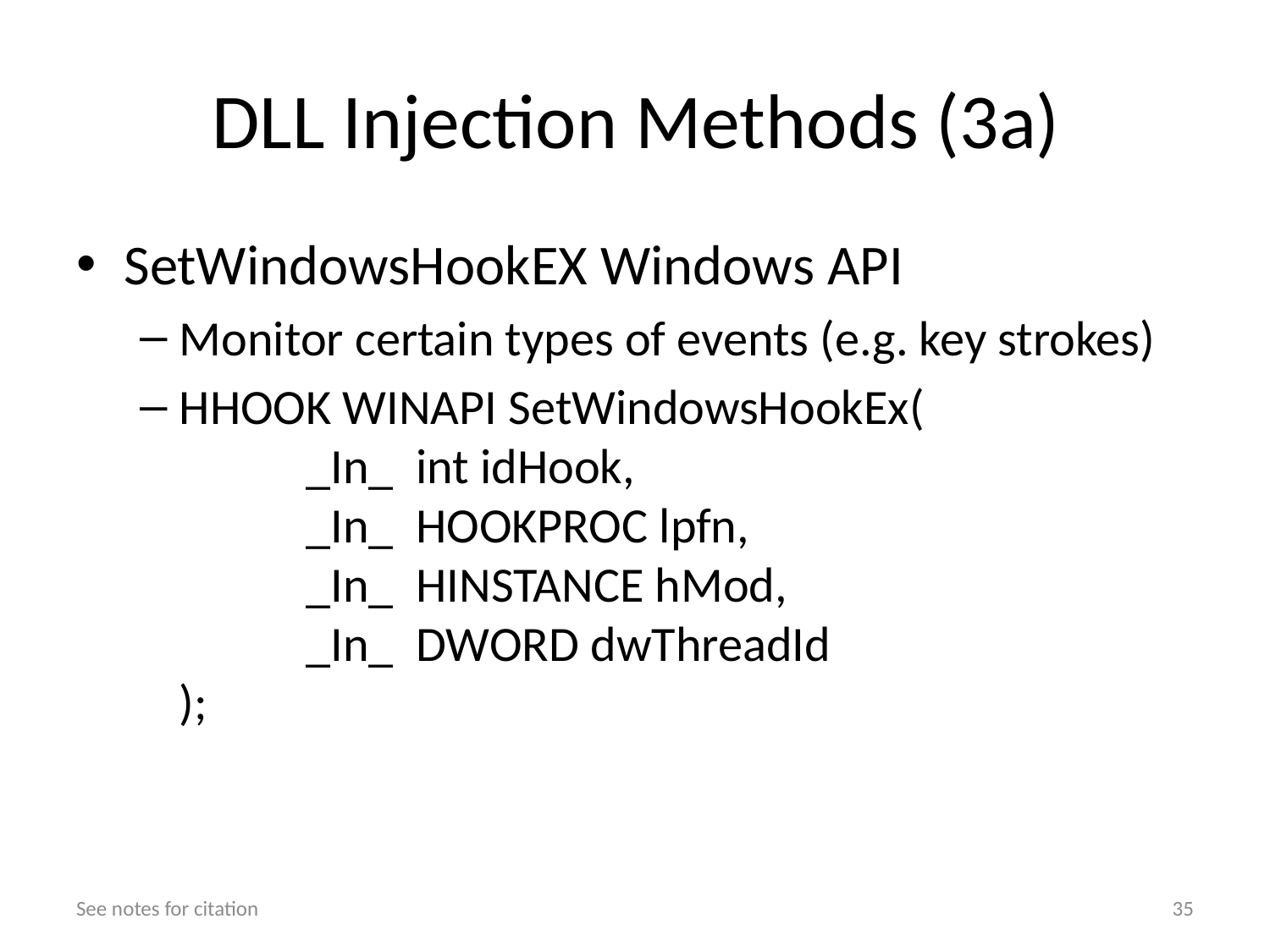

# DLL Injection Methods (3a)
SetWindowsHookEX Windows API
Monitor certain types of events (e.g. key strokes)
HHOOK WINAPI SetWindowsHookEx(
	_In_  int idHook,
	_In_  HOOKPROC lpfn,
	_In_  HINSTANCE hMod,
	_In_  DWORD dwThreadId
);

See notes for citation
35